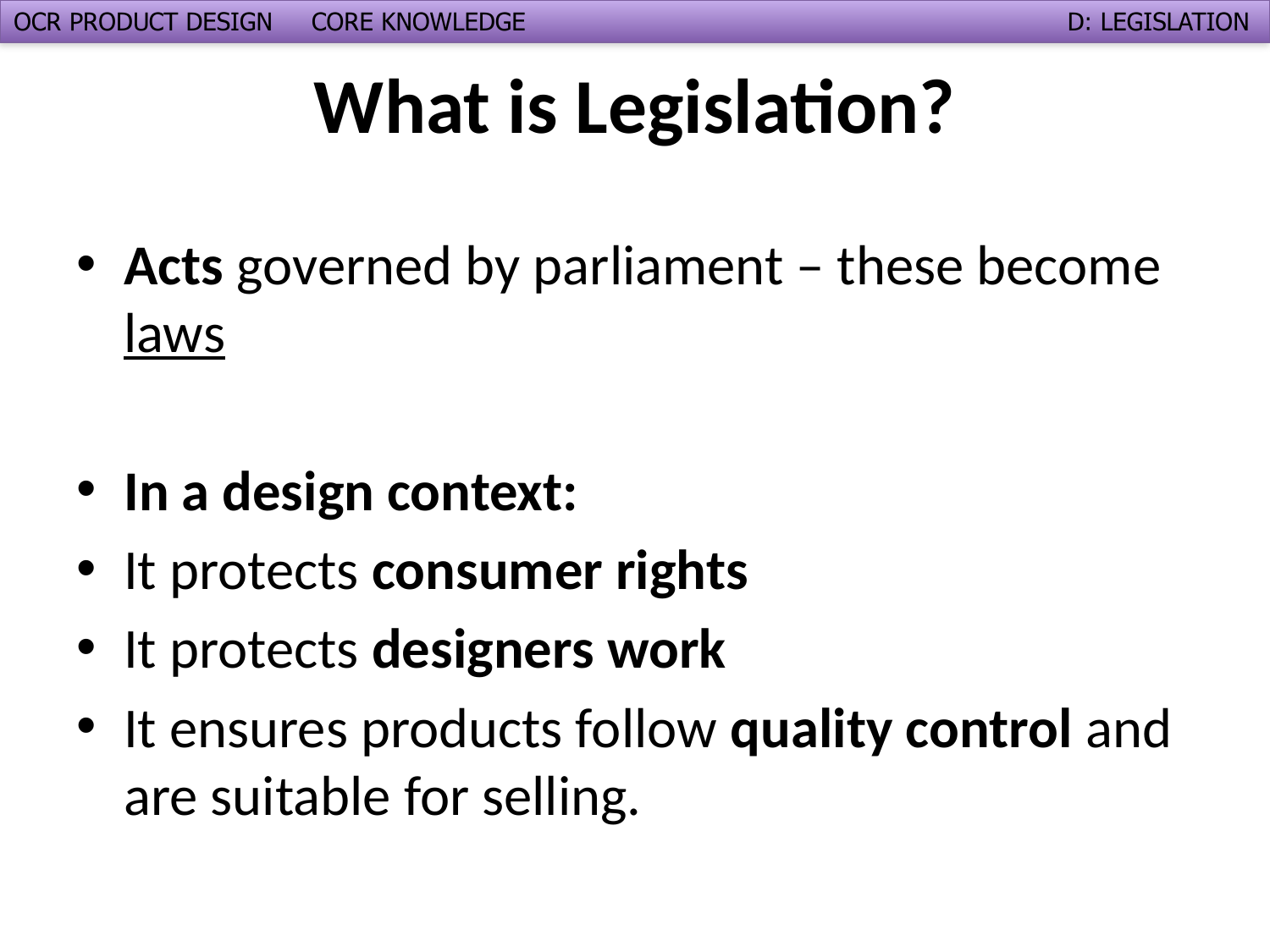

# What is Legislation?
Acts governed by parliament – these become laws

In a design context:
It protects consumer rights
It protects designers work
It ensures products follow quality control and are suitable for selling.